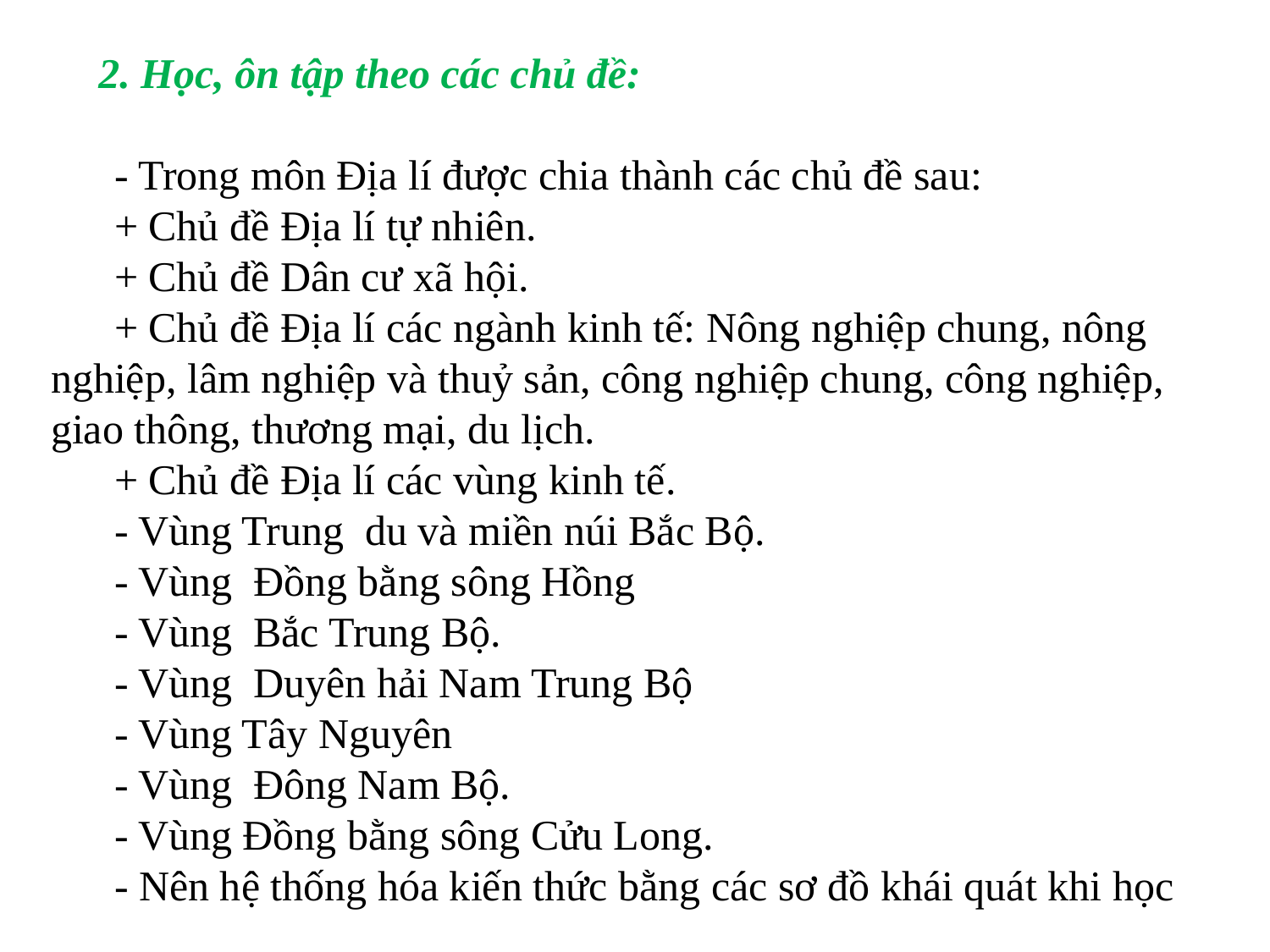

2. Học, ôn tập theo các chủ đề:

- Trong môn Địa lí được chia thành các chủ đề sau:
+ Chủ đề Địa lí tự nhiên.
+ Chủ đề Dân cư xã hội.
+ Chủ đề Địa lí các ngành kinh tế: Nông nghiệp chung, nông nghiệp, lâm nghiệp và thuỷ sản, công nghiệp chung, công nghiệp, giao thông, thương mại, du lịch.
+ Chủ đề Địa lí các vùng kinh tế.
- Vùng Trung  du và miền núi Bắc Bộ.
- Vùng  Đồng bằng sông Hồng
- Vùng  Bắc Trung Bộ.
- Vùng  Duyên hải Nam Trung Bộ
- Vùng Tây Nguyên
- Vùng  Đông Nam Bộ.
- Vùng Đồng bằng sông Cửu Long.
- Nên hệ thống hóa kiến thức bằng các sơ đồ khái quát khi học